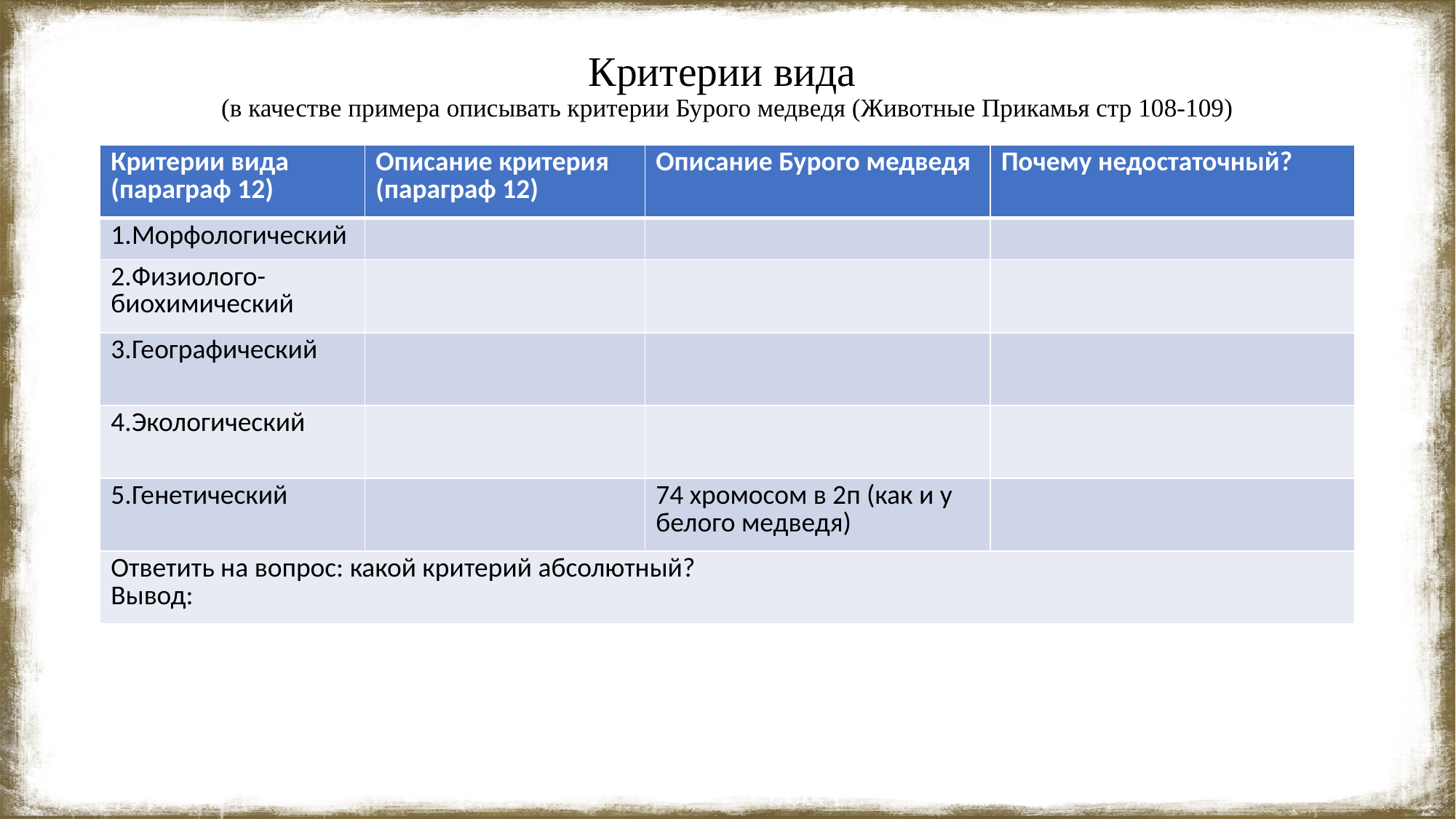

# Критерии вида (в качестве примера описывать критерии Бурого медведя (Животные Прикамья стр 108-109)
| Критерии вида (параграф 12) | Описание критерия (параграф 12) | Описание Бурого медведя | Почему недостаточный? |
| --- | --- | --- | --- |
| 1.Морфологический |  |  |  |
| 2.Физиолого-биохимический |  |  |  |
| 3.Географический |  |  |  |
| 4.Экологический |  |  |  |
| 5.Генетический |  | 74 хромосом в 2п (как и у белого медведя) |  |
| Ответить на вопрос: какой критерий абсолютный? Вывод: |  |  |  |